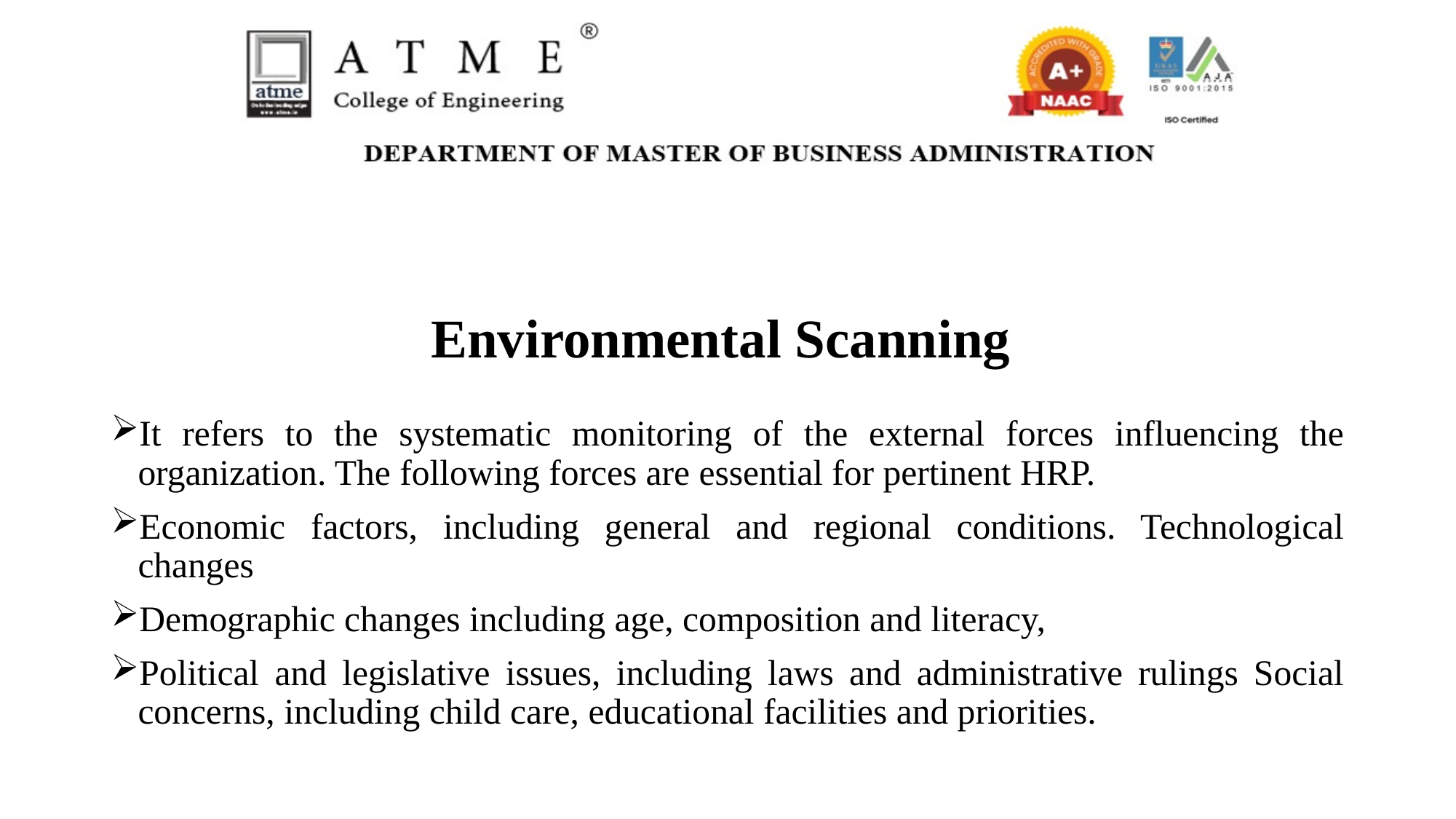

# Environmental Scanning
It refers to the systematic monitoring of the external forces influencing the organization. The following forces are essential for pertinent HRP.
Economic factors, including general and regional conditions. Technological changes
Demographic changes including age, composition and literacy,
Political and legislative issues, including laws and administrative rulings Social concerns, including child care, educational facilities and priorities.